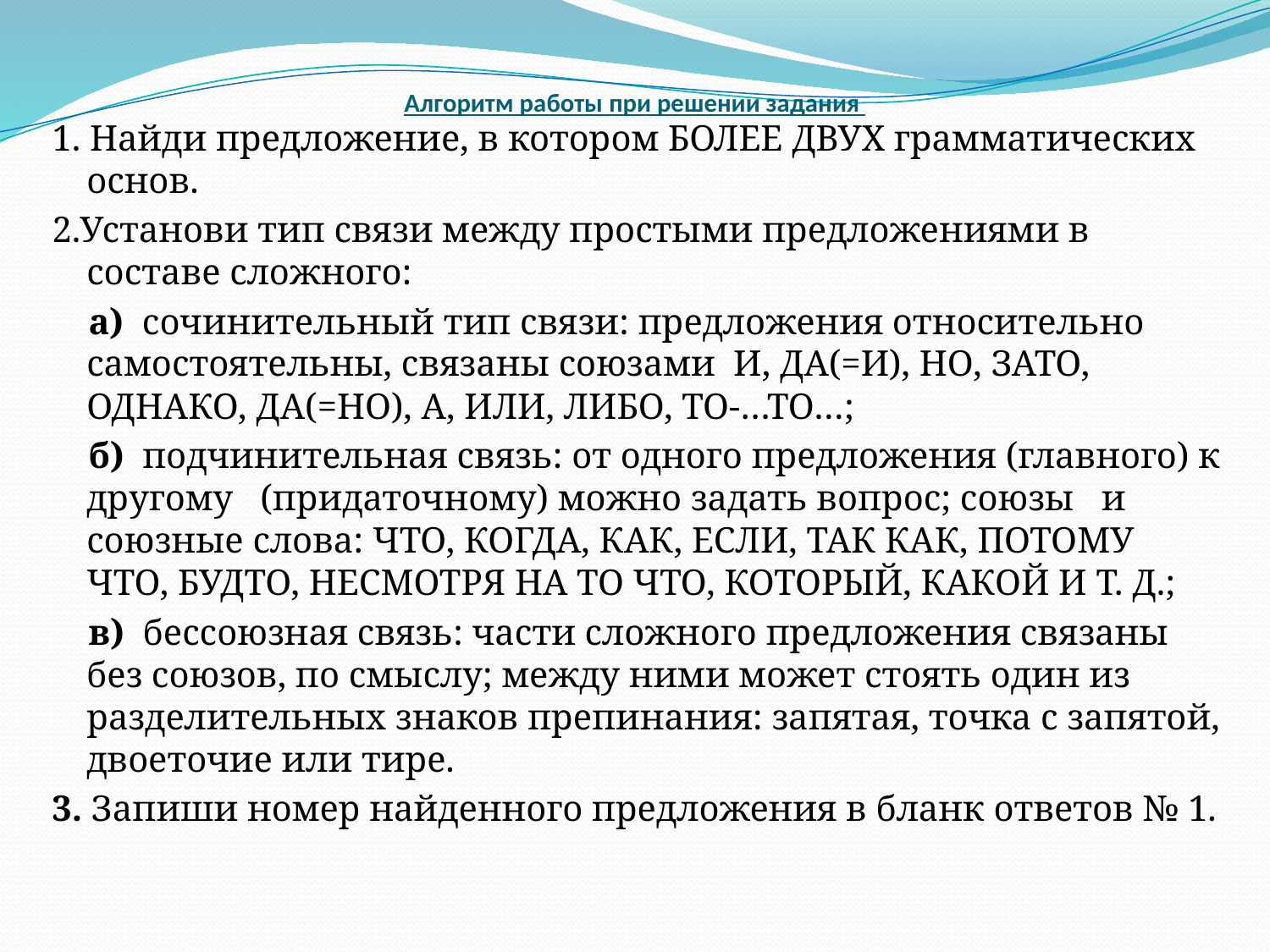

# Алгоритм работы при решении задания
1. Найди предложение, в котором БОЛЕЕ ДВУХ грамматических основ.
2.Установи тип связи между простыми предложениями в составе сложного:
    а)  сочинительный тип связи: предложения относительно самостоятельны, связаны союзами  И, ДА(=И), НО, ЗАТО, ОДНАКО, ДА(=НО), А, ИЛИ, ЛИБО, ТО-…ТО…;
    б)  подчинительная связь: от одного предложения (главного) к другому   (придаточному) можно задать вопрос; союзы   и союзные слова: ЧТО, КОГДА, КАК, ЕСЛИ, ТАК КАК, ПОТОМУ  ЧТО, БУДТО, НЕСМОТРЯ НА ТО ЧТО, КОТОРЫЙ, КАКОЙ И Т. Д.;
    в)  бессоюзная связь: части сложного предложения связаны без союзов, по смыслу; между ними может стоять один из разделительных знаков препинания: запятая, точка с запятой, двоеточие или тире.
3. Запиши номер найденного предложения в бланк ответов № 1.